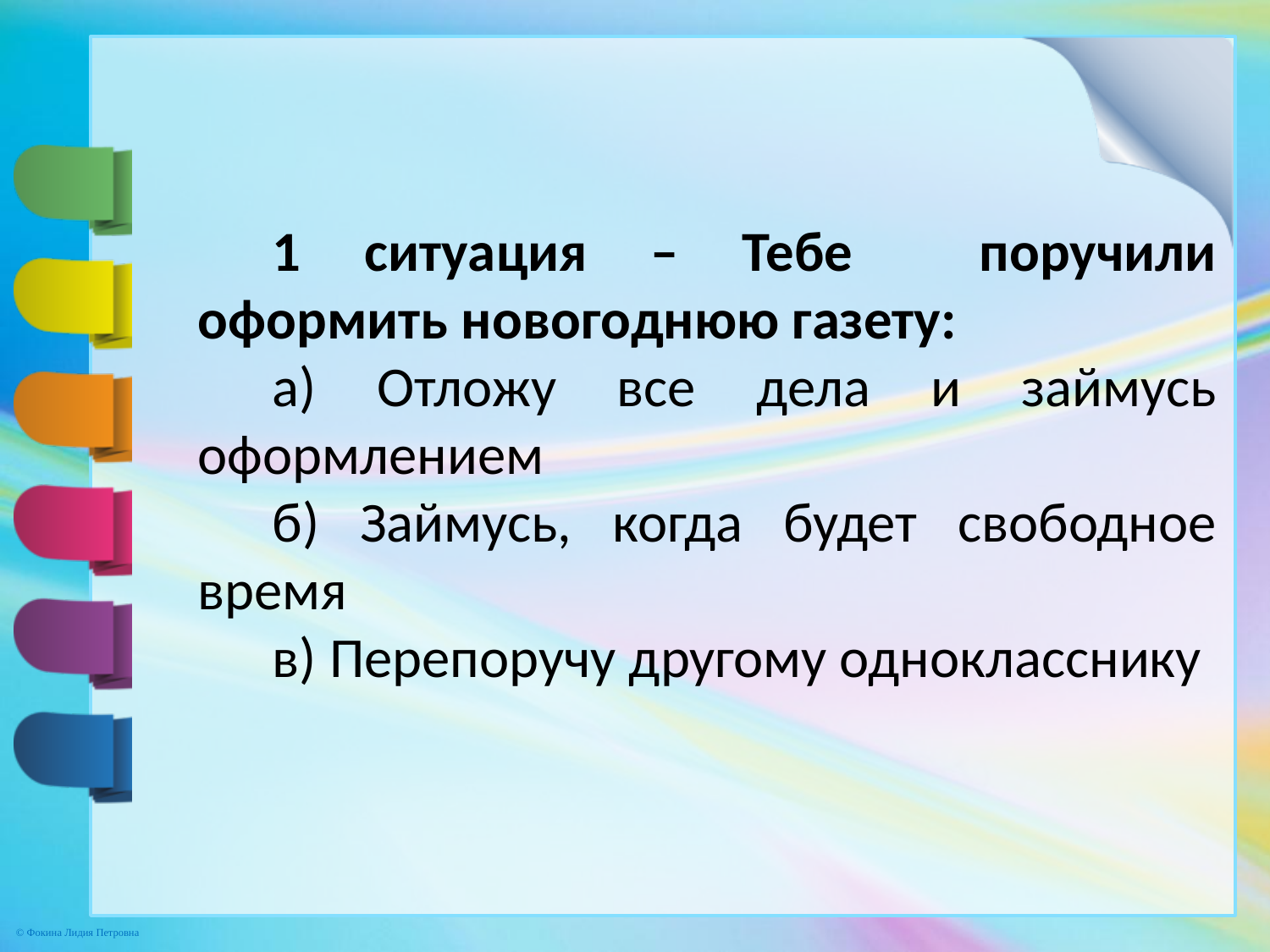

1 ситуация – Тебе  поручили оформить новогоднюю газету:
а) Отложу все дела и займусь оформлением
б) Займусь, когда будет свободное время
в) Перепоручу другому однокласснику